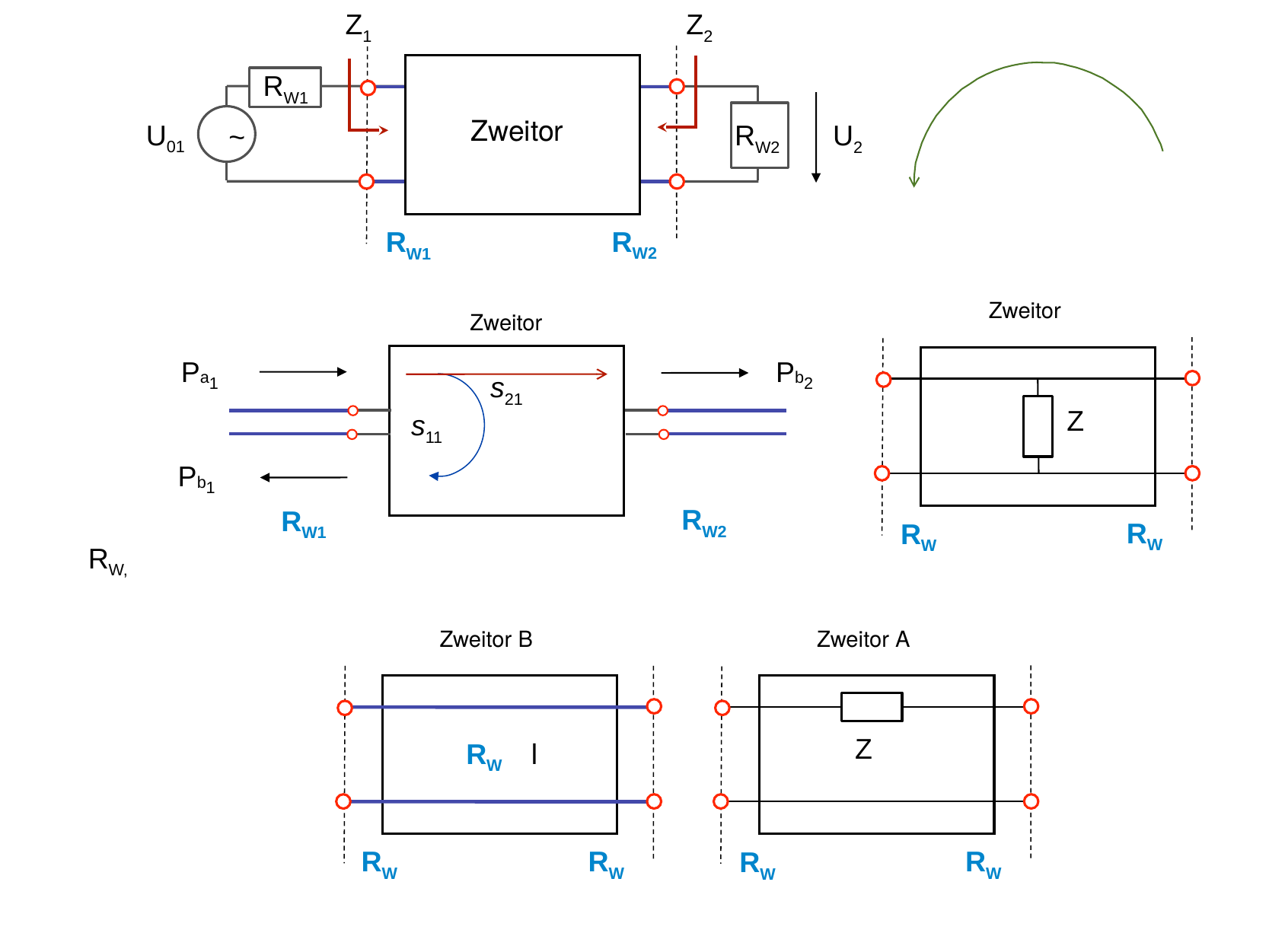

Z1
Z2

RW1

RW2

Zweitor
U01
U2
~

RW2
RW1

Zweitor

Z

RW
RW
Zweitor

Pa1
Pb2
s21

s11

Pb1

RW2
RW1
RW,
Zweitor B
Zweitor A

Z
RW
l

RW
RW
RW
RW